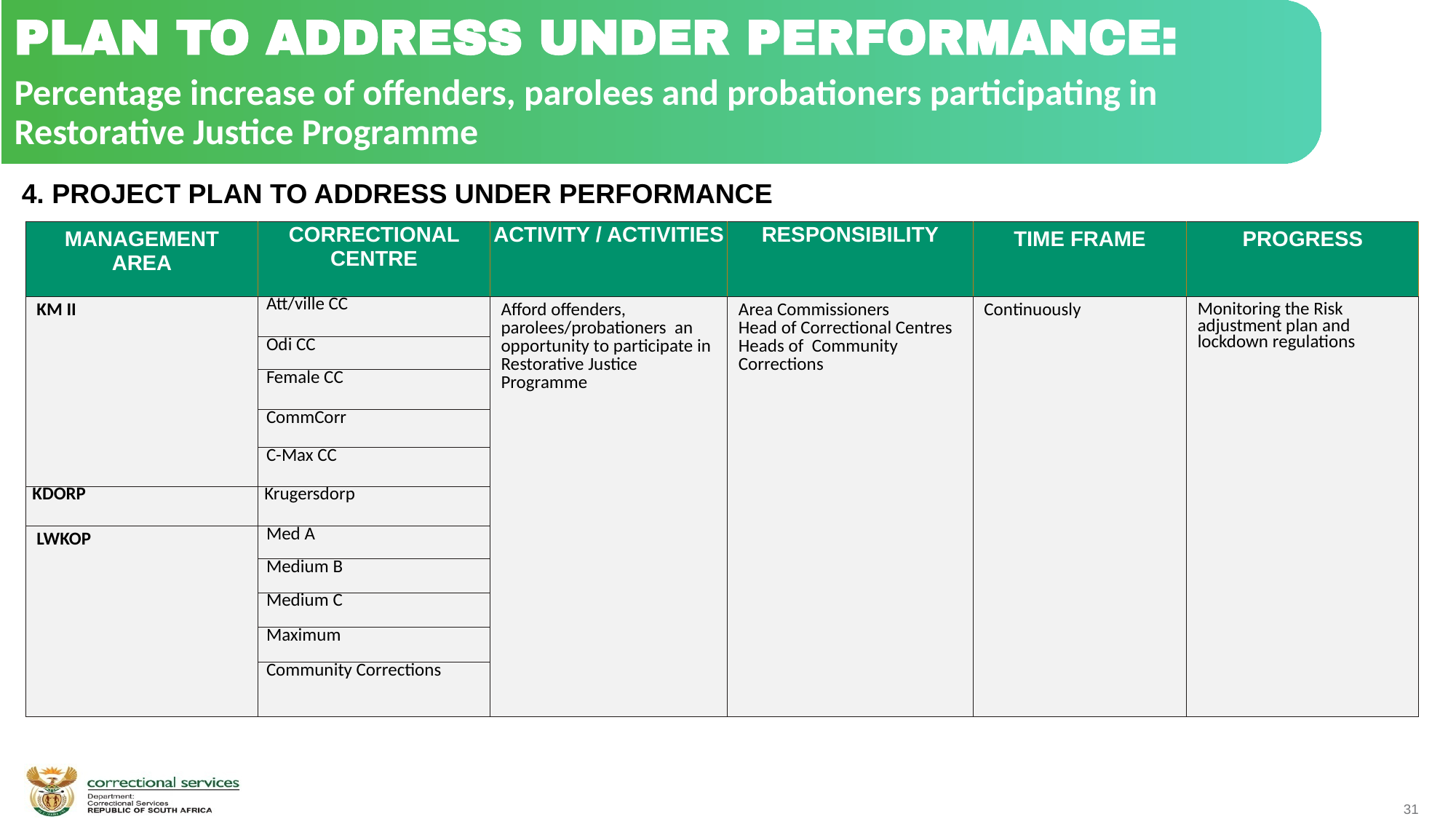

PLAN TO ADDRESS UNDER PERFORMANCE:
Percentage increase of offenders, parolees and probationers participating in Restorative Justice Programme
     4. PROJECT PLAN TO ADDRESS UNDER PERFORMANCE
| MANAGEMENT AREA | CORRECTIONAL CENTRE | ACTIVITY / ACTIVITIES | RESPONSIBILITY | TIME FRAME | PROGRESS |
| --- | --- | --- | --- | --- | --- |
| KM II | Att/ville CC | Afford offenders, parolees/probationers an opportunity to participate in Restorative Justice Programme | Area Commissioners Head of Correctional Centres Heads of Community Corrections | Continuously | Monitoring the Risk adjustment plan and lockdown regulations |
|  | Odi CC |  |  |  |  |
|  | Female CC |  |  |  |  |
|  | CommCorr |  |  |  |  |
|  | C-Max CC |  |  |  |  |
| KDORP | Krugersdorp |  |  |  |  |
| LWKOP | Med A |  |  |  |  |
|  | Medium B |  |  |  |  |
|  | Medium C |  |  |  |  |
|  | Maximum |  |  |  |  |
|  | Community Corrections |  |  |  |  |